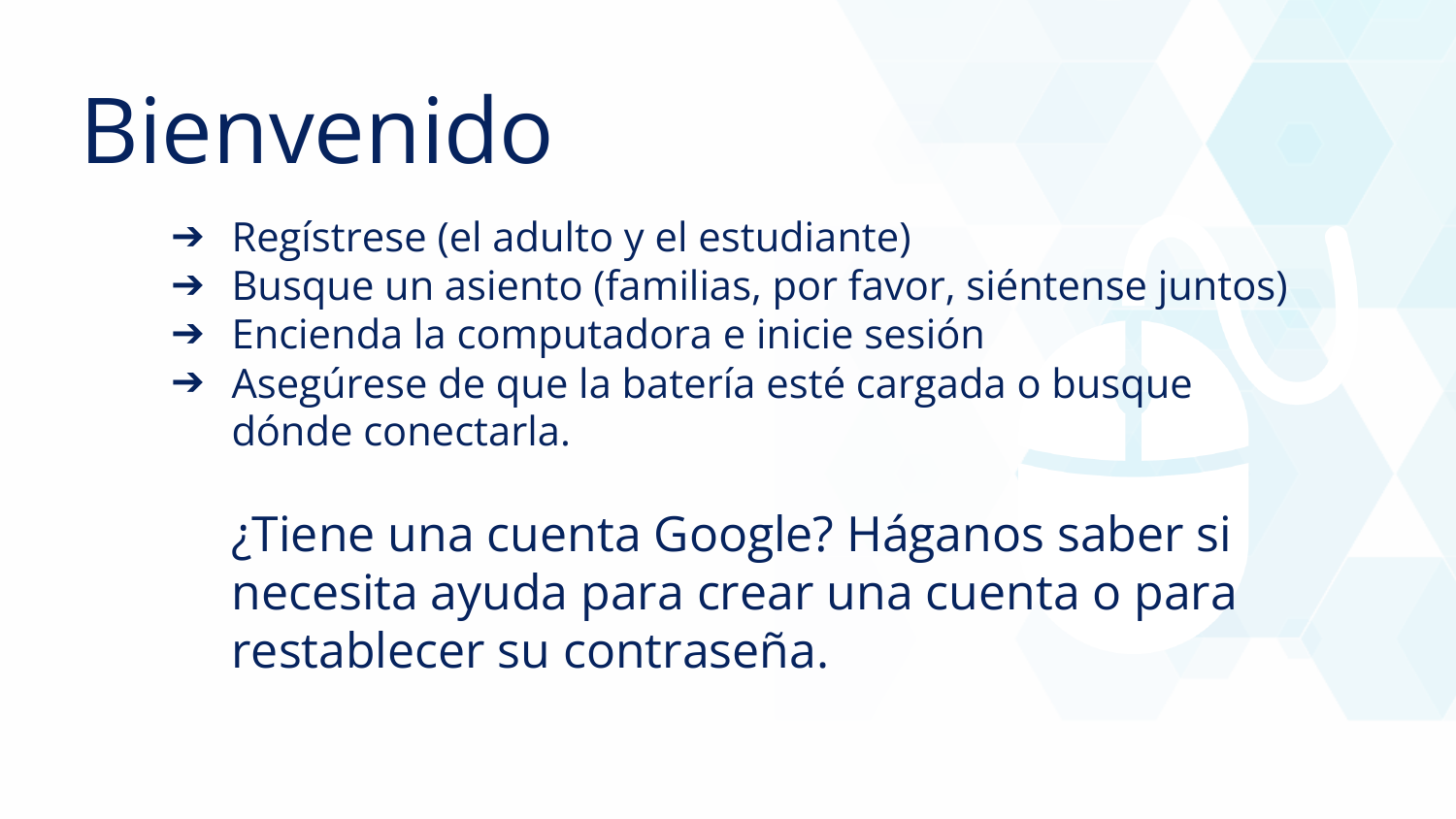

Bienvenido
Regístrese (el adulto y el estudiante)
Busque un asiento (familias, por favor, siéntense juntos)
Encienda la computadora e inicie sesión
Asegúrese de que la batería esté cargada o busque dónde conectarla.
¿Tiene una cuenta Google? Háganos saber si necesita ayuda para crear una cuenta o para restablecer su contraseña.